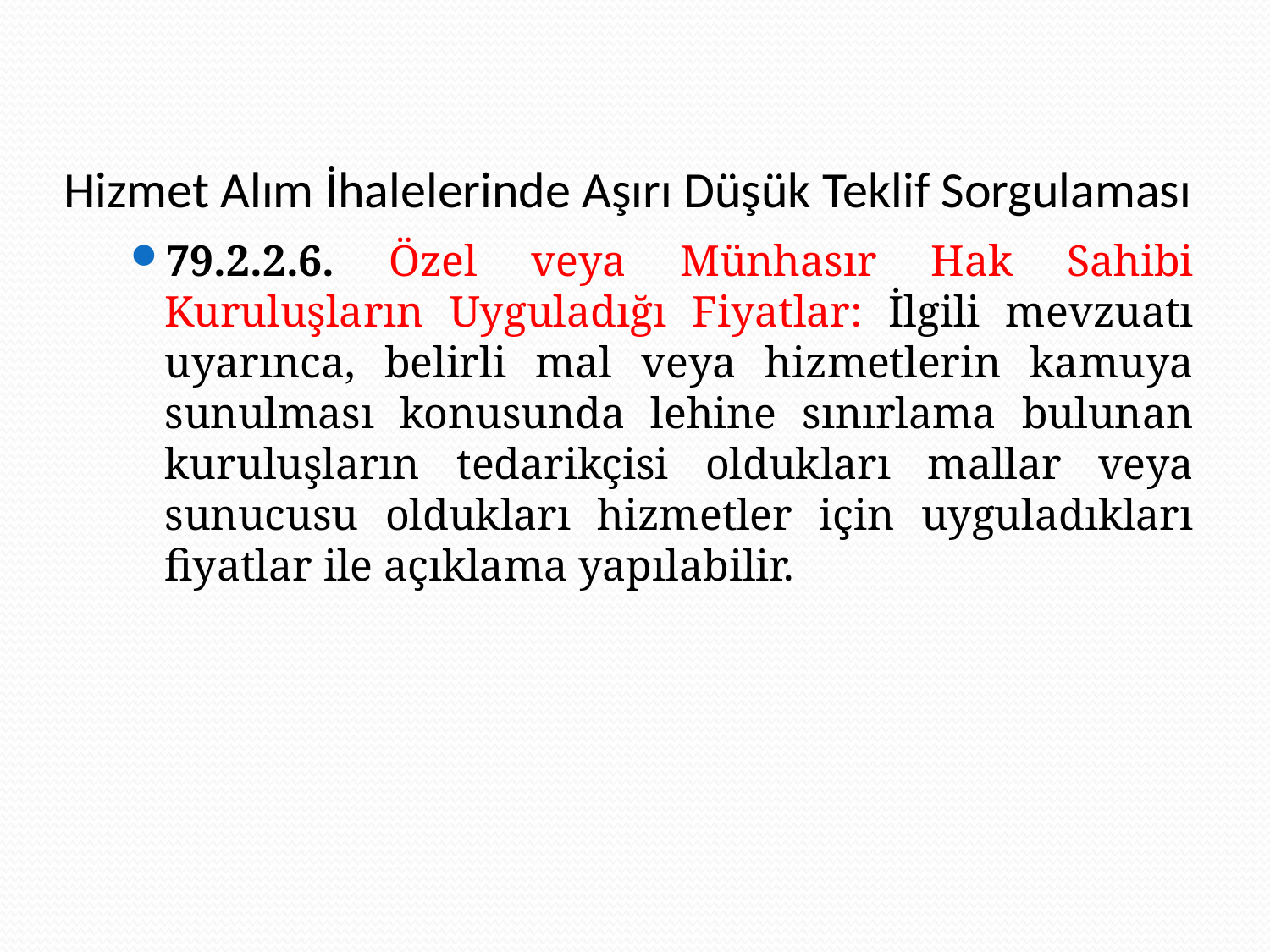

# Hizmet Alım İhalelerinde Aşırı Düşük Teklif Sorgulaması
79.2.2.6. Özel veya Münhasır Hak Sahibi Kuruluşların Uyguladığı Fiyatlar: İlgili mevzuatı uyarınca, belirli mal veya hizmetlerin kamuya sunulması konusunda lehine sınırlama bulunan kuruluşların tedarikçisi oldukları mallar veya sunucusu oldukları hizmetler için uyguladıkları fiyatlar ile açıklama yapılabilir.